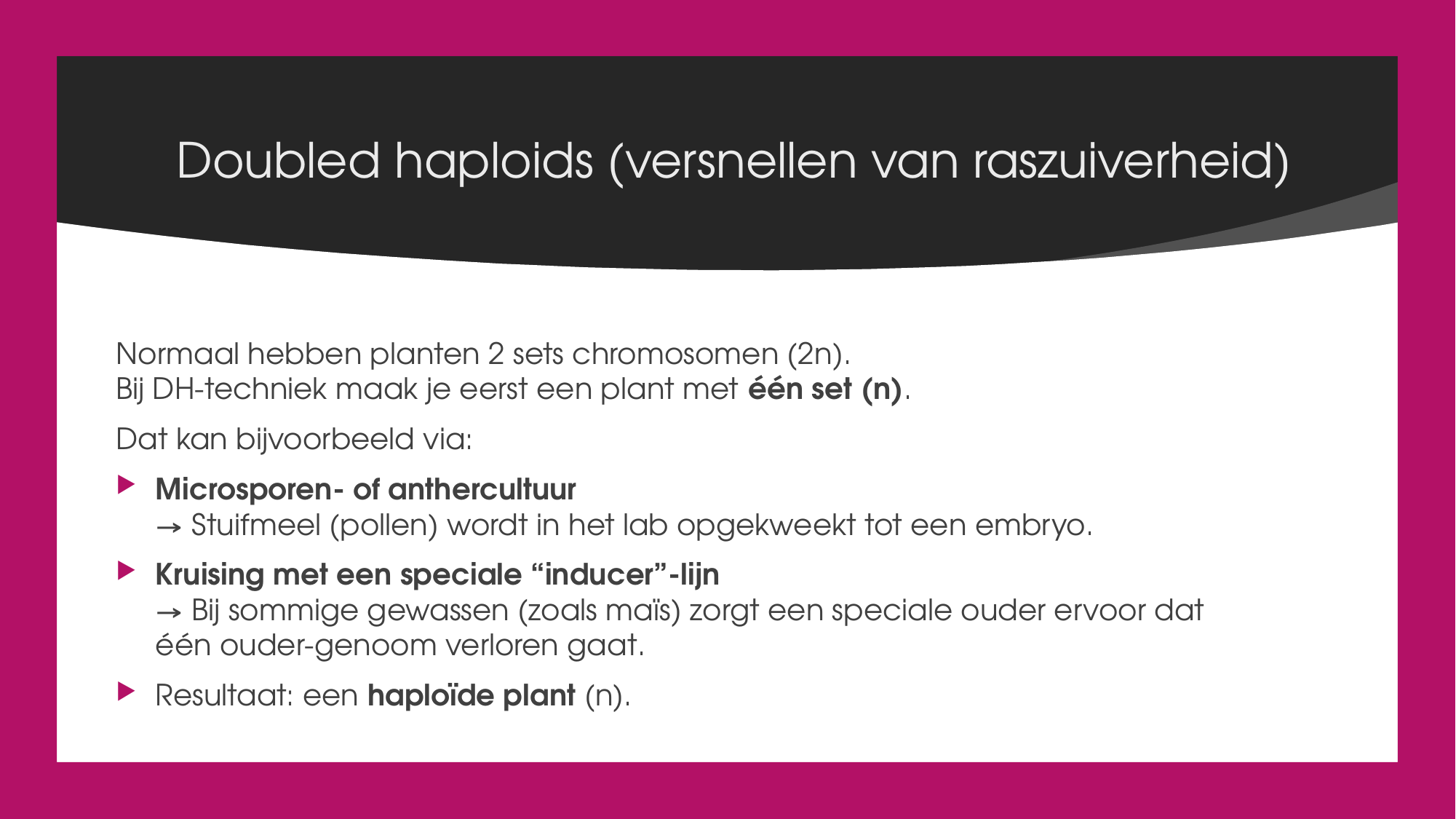

# Doubled haploids (versnellen van raszuiverheid)

Normaal hebben planten 2 sets chromosomen (2n).
Bij DH-techniek maak je eerst een plant met één set (n).
Dat kan bijvoorbeeld via:
Microsporen- of anthercultuur
→ Stuifmeel (pollen) wordt in het lab opgekweekt tot een embryo.
Kruising met een speciale “inducer”-lijn
→ Bij sommige gewassen (zoals maïs) zorgt een speciale ouder ervoor dat één ouder-genoom verloren gaat.
Resultaat: een haploïde plant (n).